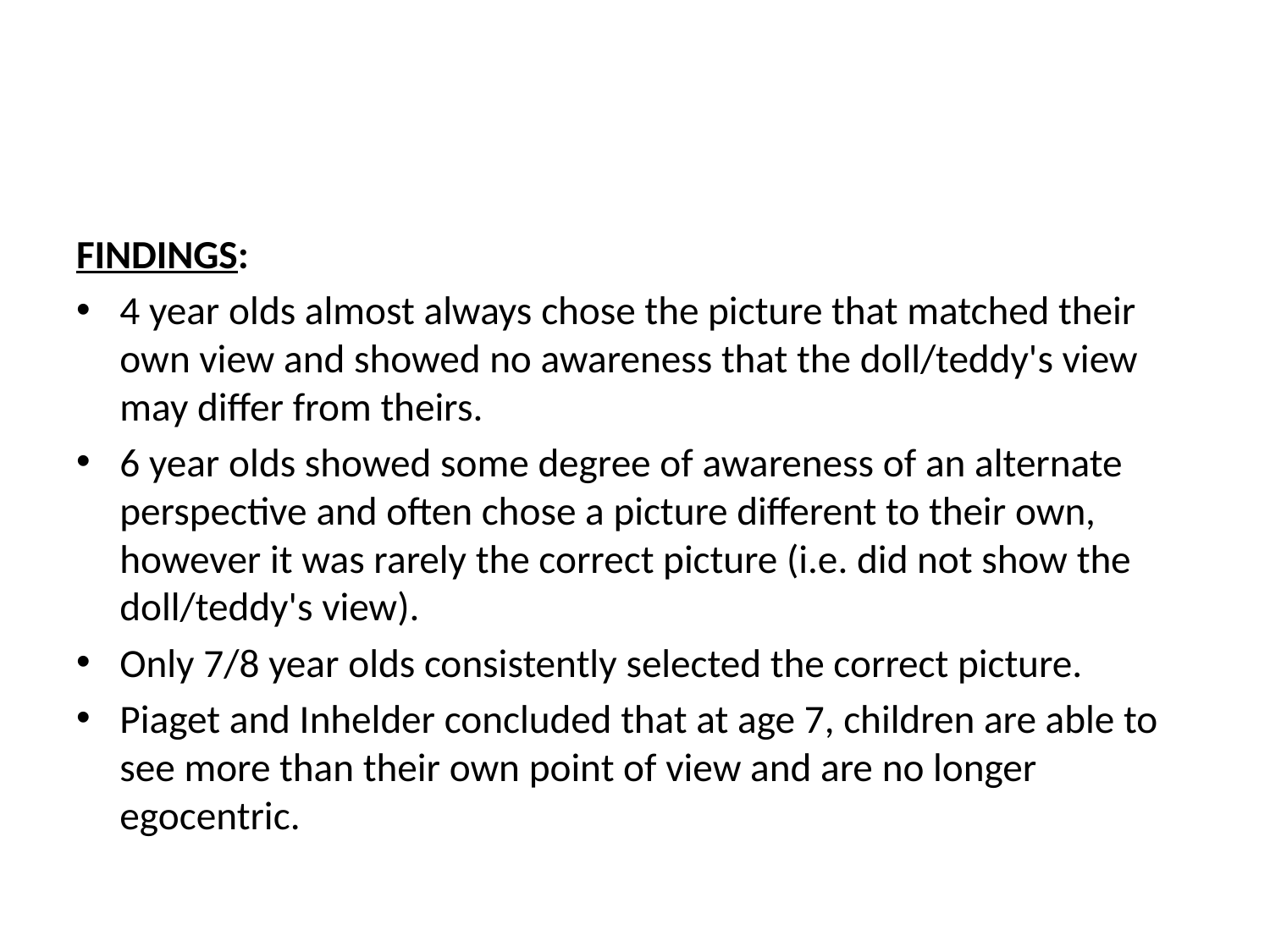

#
FINDINGS:
4 year olds almost always chose the picture that matched their own view and showed no awareness that the doll/teddy's view may differ from theirs.
6 year olds showed some degree of awareness of an alternate perspective and often chose a picture different to their own, however it was rarely the correct picture (i.e. did not show the doll/teddy's view).
Only 7/8 year olds consistently selected the correct picture.
Piaget and Inhelder concluded that at age 7, children are able to see more than their own point of view and are no longer egocentric.